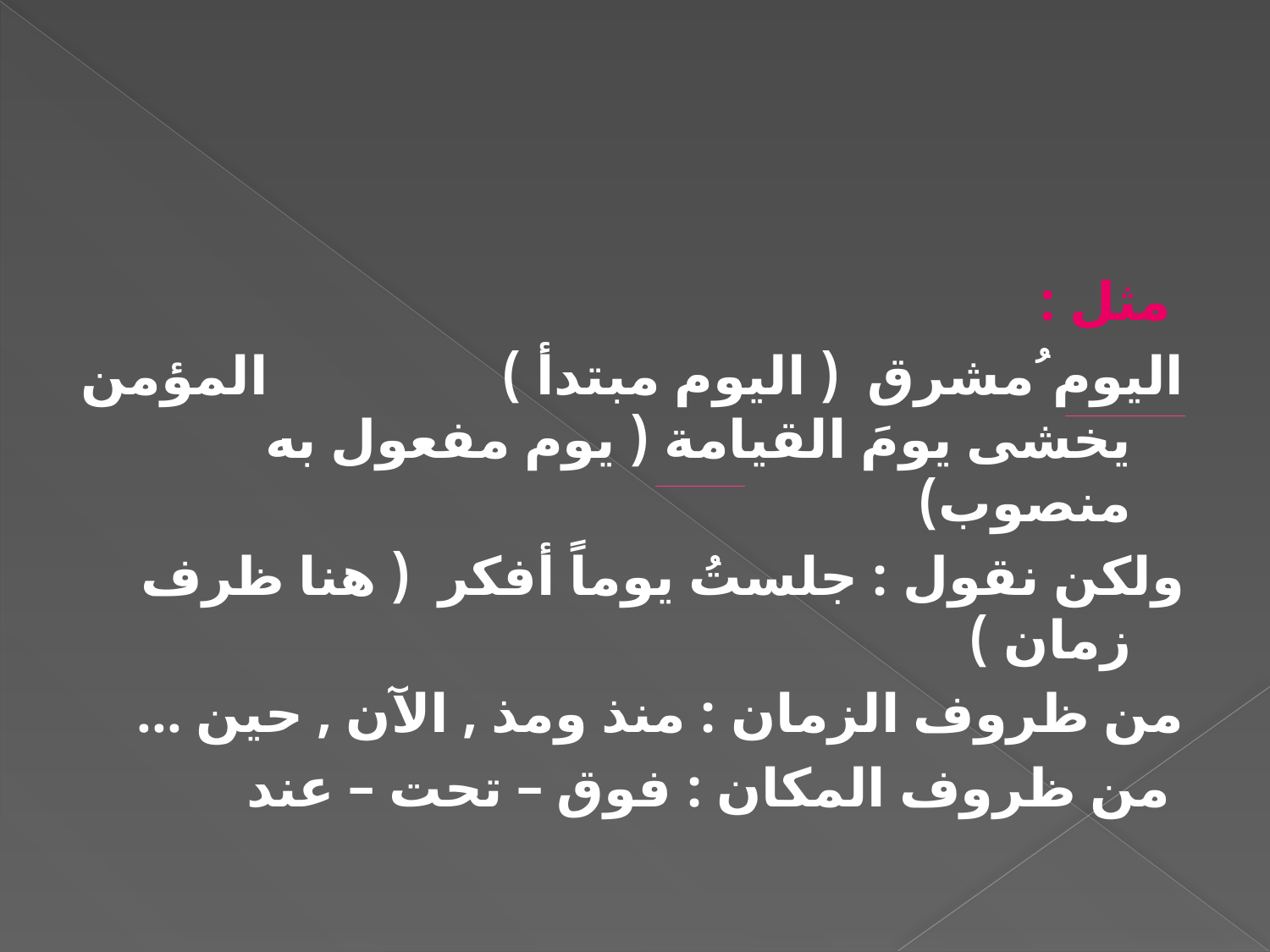

#
 مثل :
اليوم ُمشرق  ( اليوم مبتدأ )                 المؤمن يخشى يومَ القيامة ( يوم مفعول به منصوب)
ولكن نقول : جلستُ يوماً أفكر  ( هنا ظرف زمان )
من ظروف الزمان : منذ ومذ , الآن , حين ...
 من ظروف المكان : فوق – تحت – عند